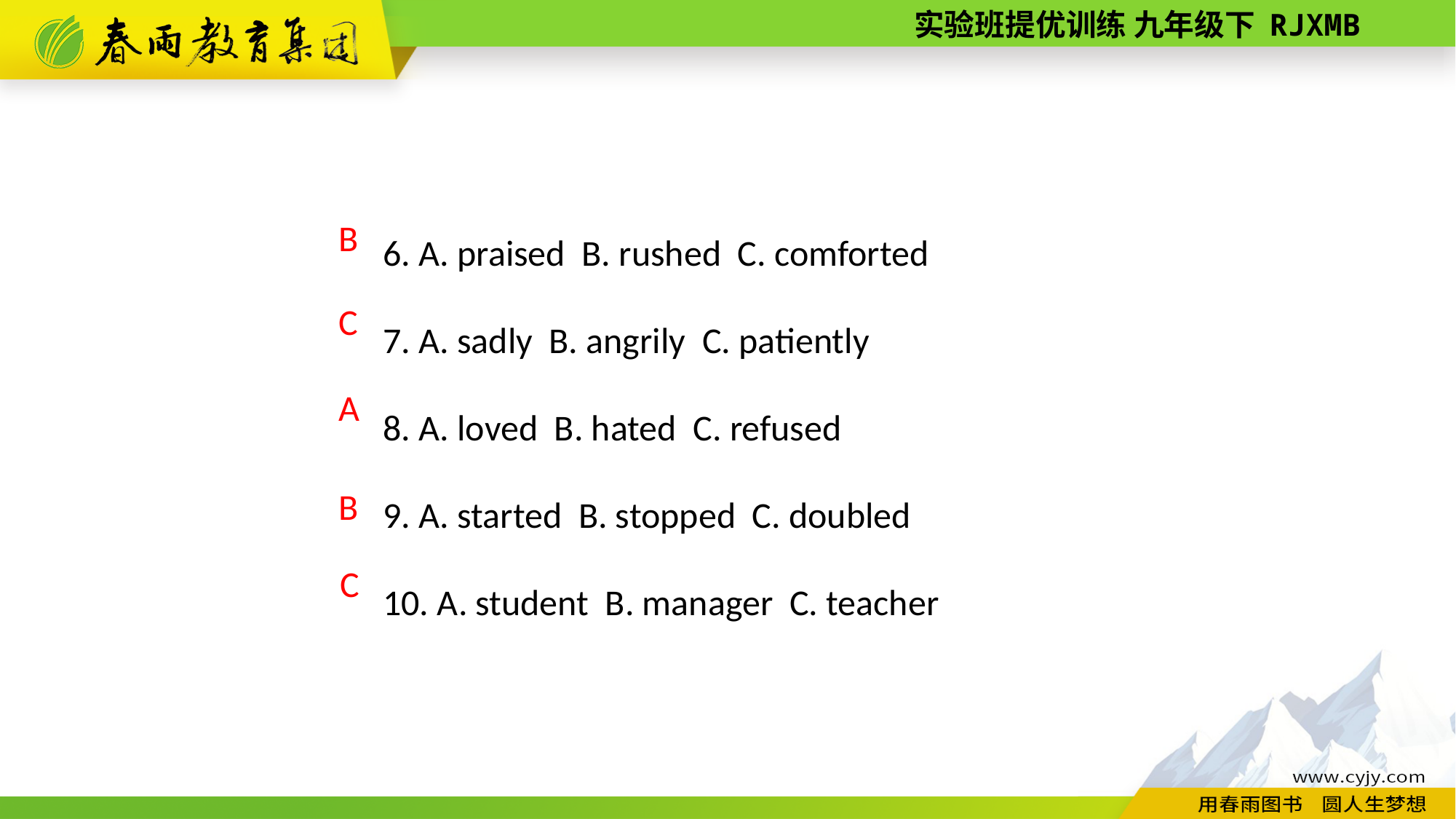

6. A. praised  B. rushed  C. comforted
7. A. sadly  B. angrily  C. patiently
8. A. loved  B. hated  C. refused
9. A. started  B. stopped  C. doubled
10. A. student  B. manager  C. teacher
B
C
A
B
C